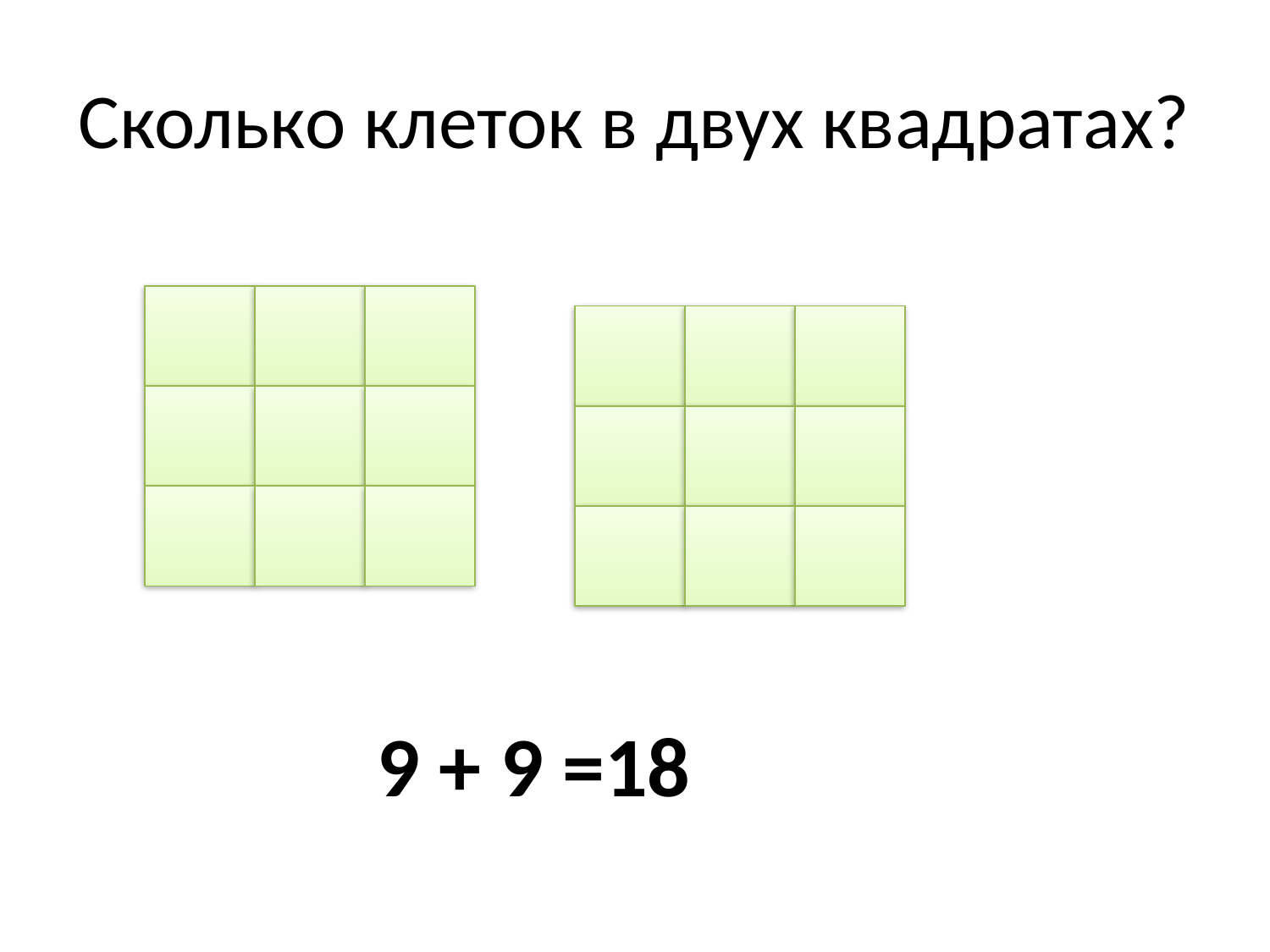

# Сколько клеток в двух квадратах?

9 + 9 =18